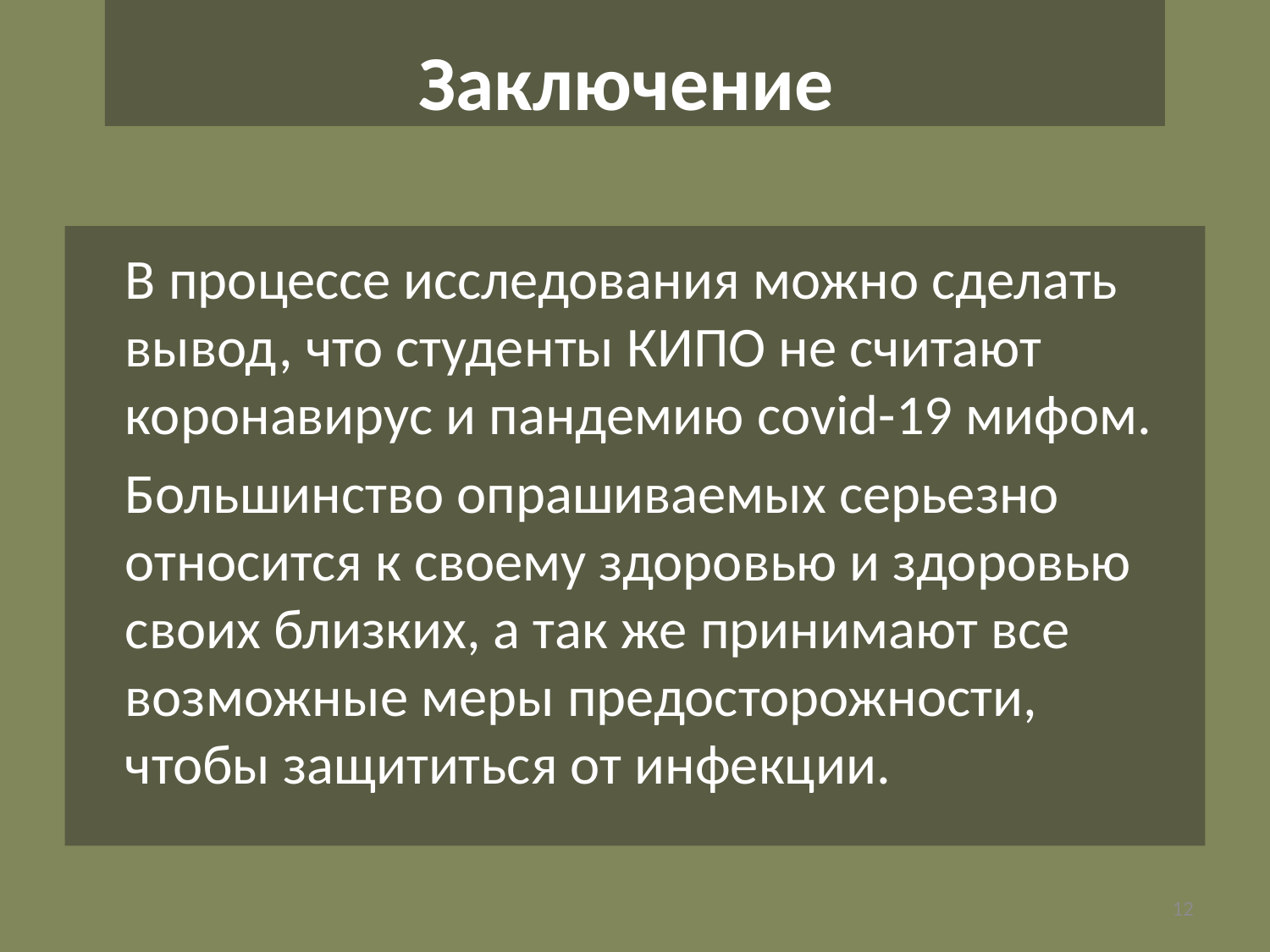

# Заключение

	В процессе исследования можно сделать вывод, что студенты КИПО не считают коронавирус и пандемию covid-19 мифом.
	Большинство опрашиваемых серьезно относится к своему здоровью и здоровью своих близких, а так же принимают все возможные меры предосторожности, чтобы защититься от инфекции.

12